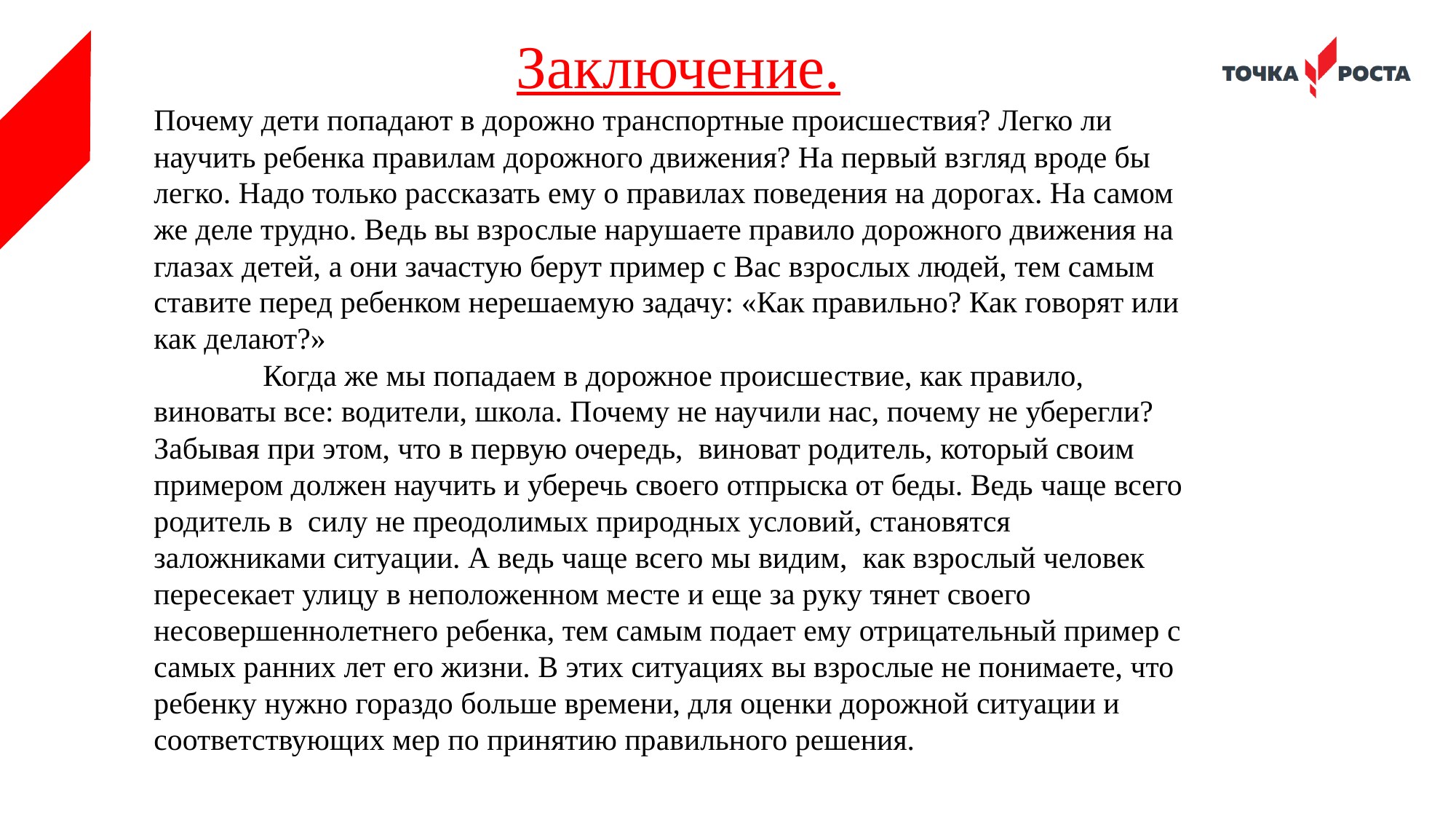

Заключение.
Почему дети попадают в дорожно транспортные происшествия? Легко ли научить ребенка правилам дорожного движения? На первый взгляд вроде бы легко. Надо только рассказать ему о правилах поведения на дорогах. На самом же деле трудно. Ведь вы взрослые нарушаете правило дорожного движения на глазах детей, а они зачастую берут пример с Вас взрослых людей, тем самым ставите перед ребенком нерешаемую задачу: «Как правильно? Как говорят или как делают?»
	Когда же мы попадаем в дорожное происшествие, как правило,  виноваты все: водители, школа. Почему не научили нас, почему не уберегли? Забывая при этом, что в первую очередь,  виноват родитель, который своим примером должен научить и уберечь своего отпрыска от беды. Ведь чаще всего родитель в  силу не преодолимых природных условий, становятся заложниками ситуации. А ведь чаще всего мы видим,  как взрослый человек пересекает улицу в неположенном месте и еще за руку тянет своего несовершеннолетнего ребенка, тем самым подает ему отрицательный пример с самых ранних лет его жизни. В этих ситуациях вы взрослые не понимаете, что ребенку нужно гораздо больше времени, для оценки дорожной ситуации и соответствующих мер по принятию правильного решения.